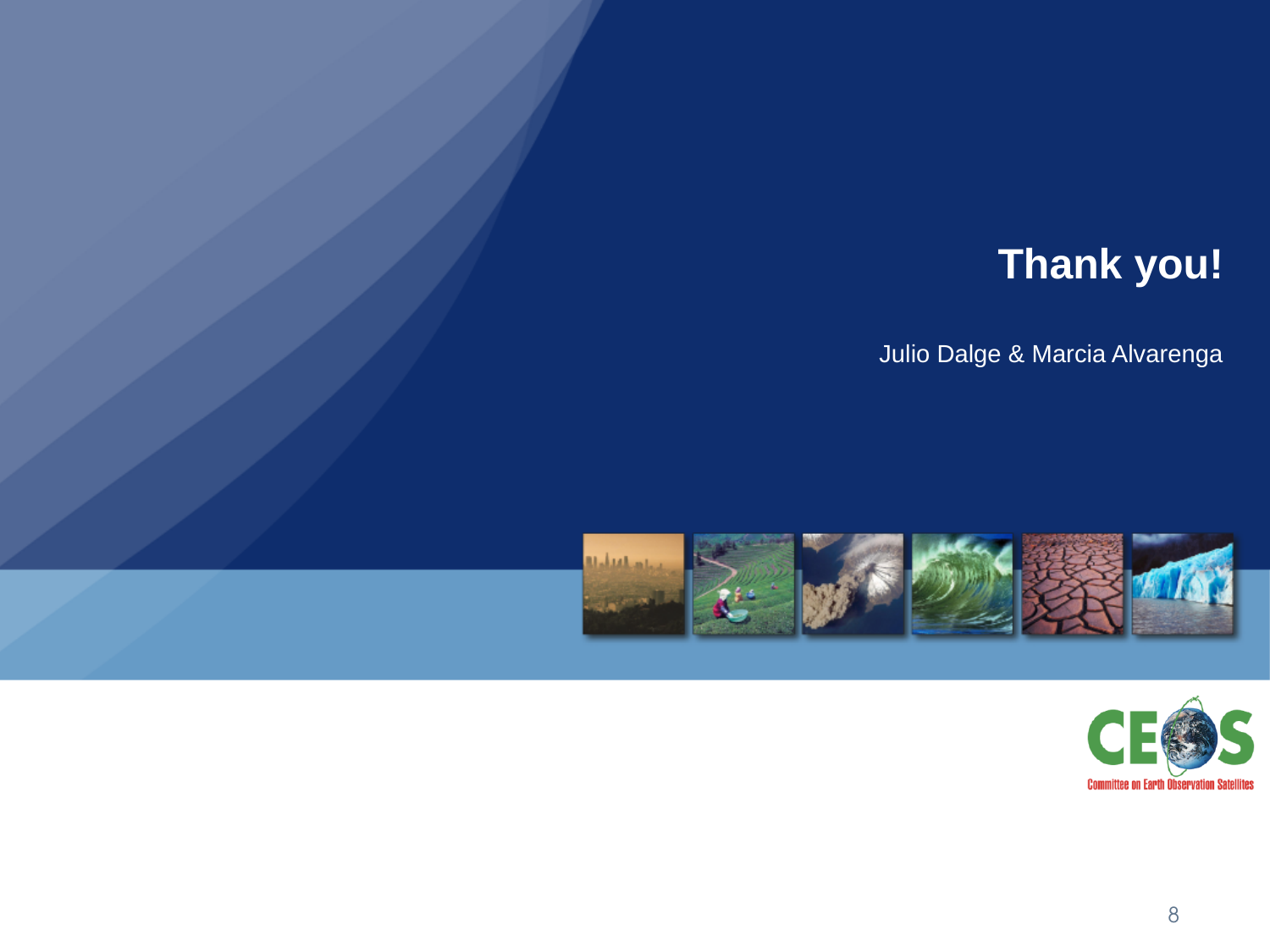

# Thank you! Julio Dalge & Marcia Alvarenga